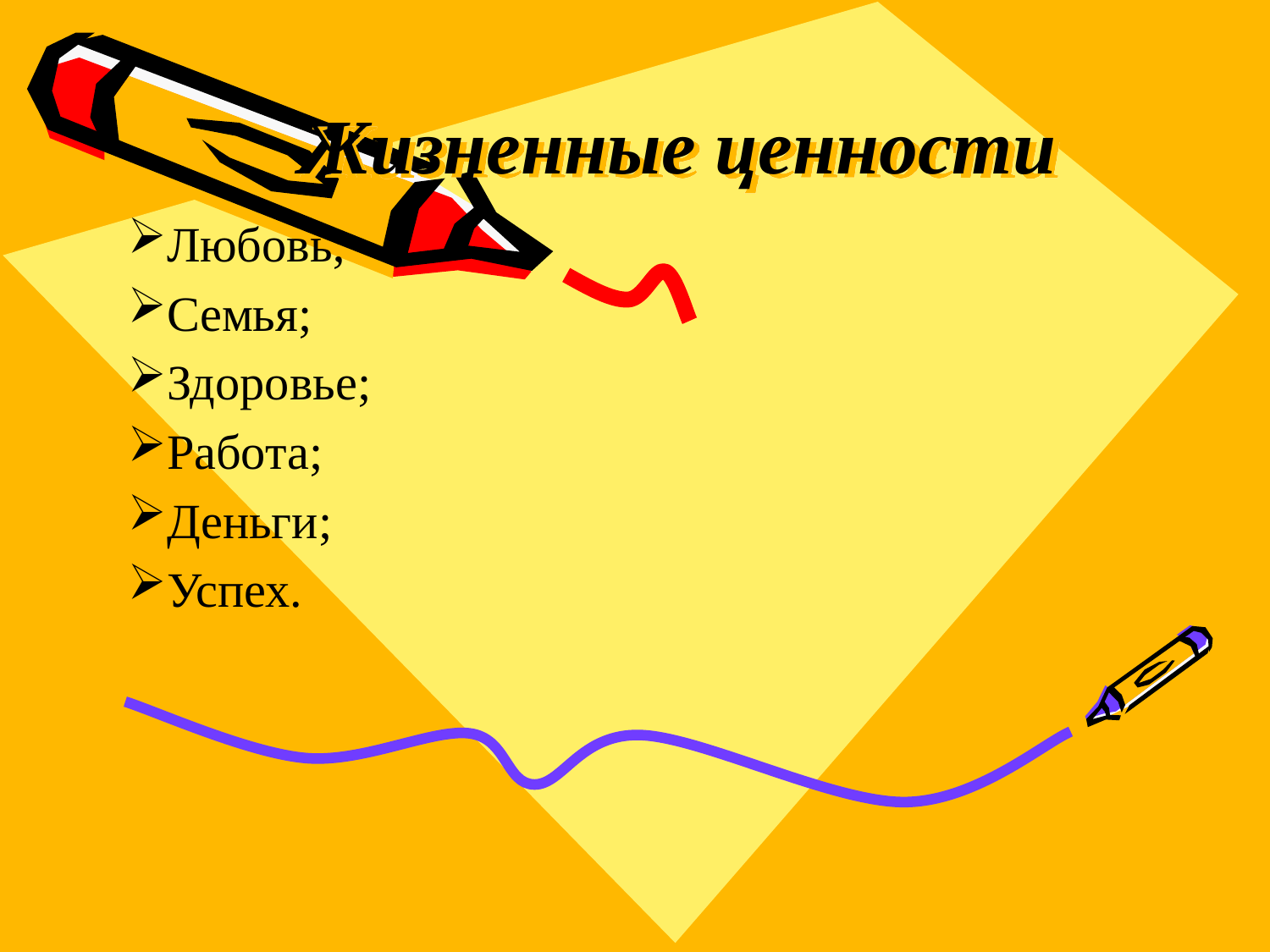

# Жизненные ценности
Любовь;
Семья;
Здоровье;
Работа;
Деньги;
Успех.